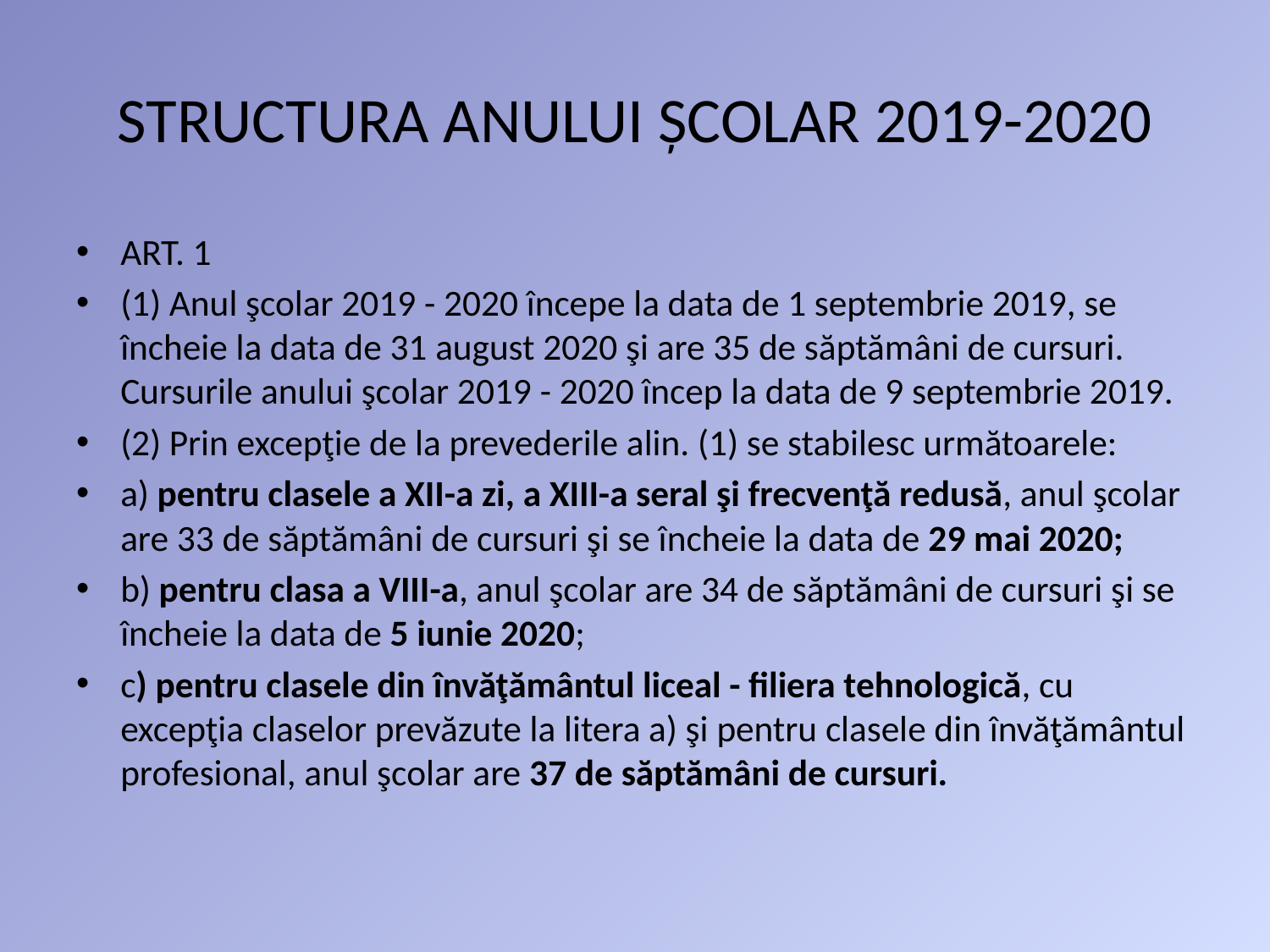

# STRUCTURA ANULUI ȘCOLAR 2019-2020
ART. 1
(1) Anul şcolar 2019 - 2020 începe la data de 1 septembrie 2019, se încheie la data de 31 august 2020 şi are 35 de săptămâni de cursuri. Cursurile anului şcolar 2019 - 2020 încep la data de 9 septembrie 2019.
(2) Prin excepţie de la prevederile alin. (1) se stabilesc următoarele:
a) pentru clasele a XII-a zi, a XIII-a seral şi frecvenţă redusă, anul şcolar are 33 de săptămâni de cursuri şi se încheie la data de 29 mai 2020;
b) pentru clasa a VIII-a, anul şcolar are 34 de săptămâni de cursuri şi se încheie la data de 5 iunie 2020;
c) pentru clasele din învăţământul liceal - filiera tehnologică, cu excepţia claselor prevăzute la litera a) şi pentru clasele din învăţământul profesional, anul şcolar are 37 de săptămâni de cursuri.